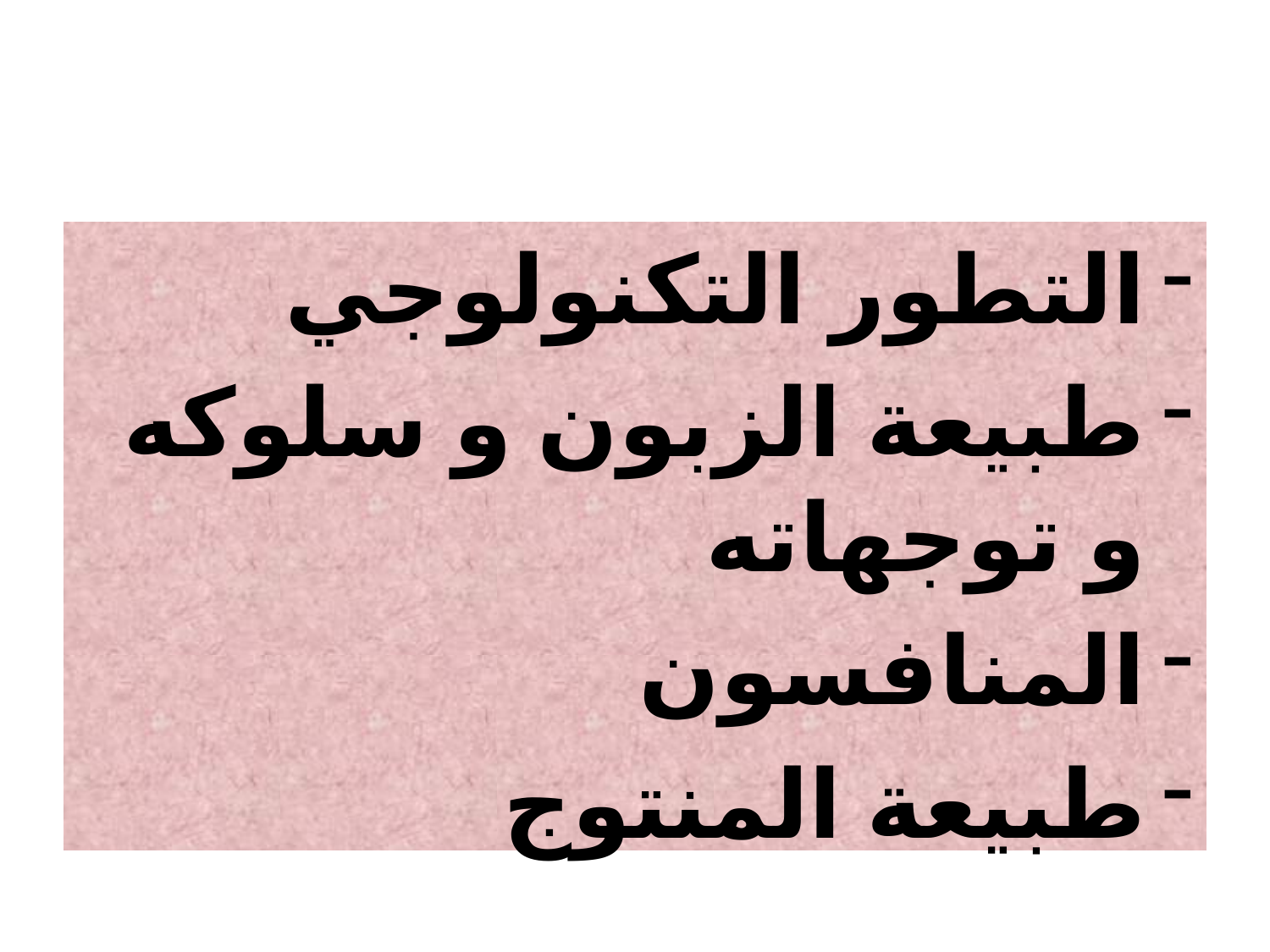

#
التطور التكنولوجي
طبيعة الزبون و سلوكه و توجهاته
المنافسون
طبيعة المنتوج